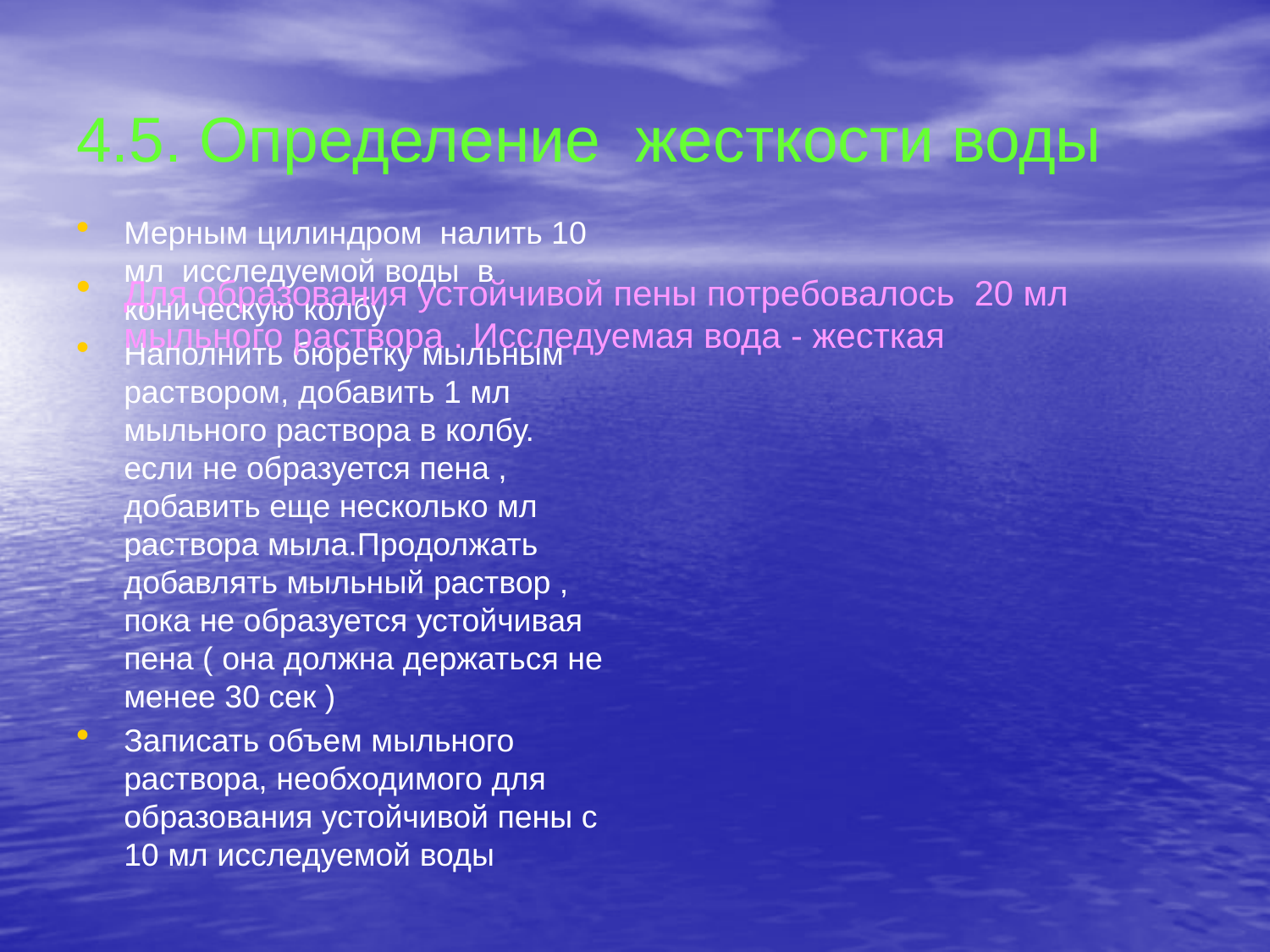

# 4.5. Определение  жесткости воды
Мерным цилиндром  налить 10 мл  исследуемой воды  в коническую колбу
Наполнить бюретку мыльным раствором, добавить 1 мл мыльного раствора в колбу. если не образуется пена , добавить еще несколько мл раствора мыла.Продолжать добавлять мыльный раствор , пока не образуется устойчивая пена ( она должна держаться не менее 30 сек )
Записать объем мыльного раствора, необходимого для образования устойчивой пены с 10 мл исследуемой воды

Для образования устойчивой пены потребовалось  20 мл мыльного раствора . Исследуемая вода - жесткая